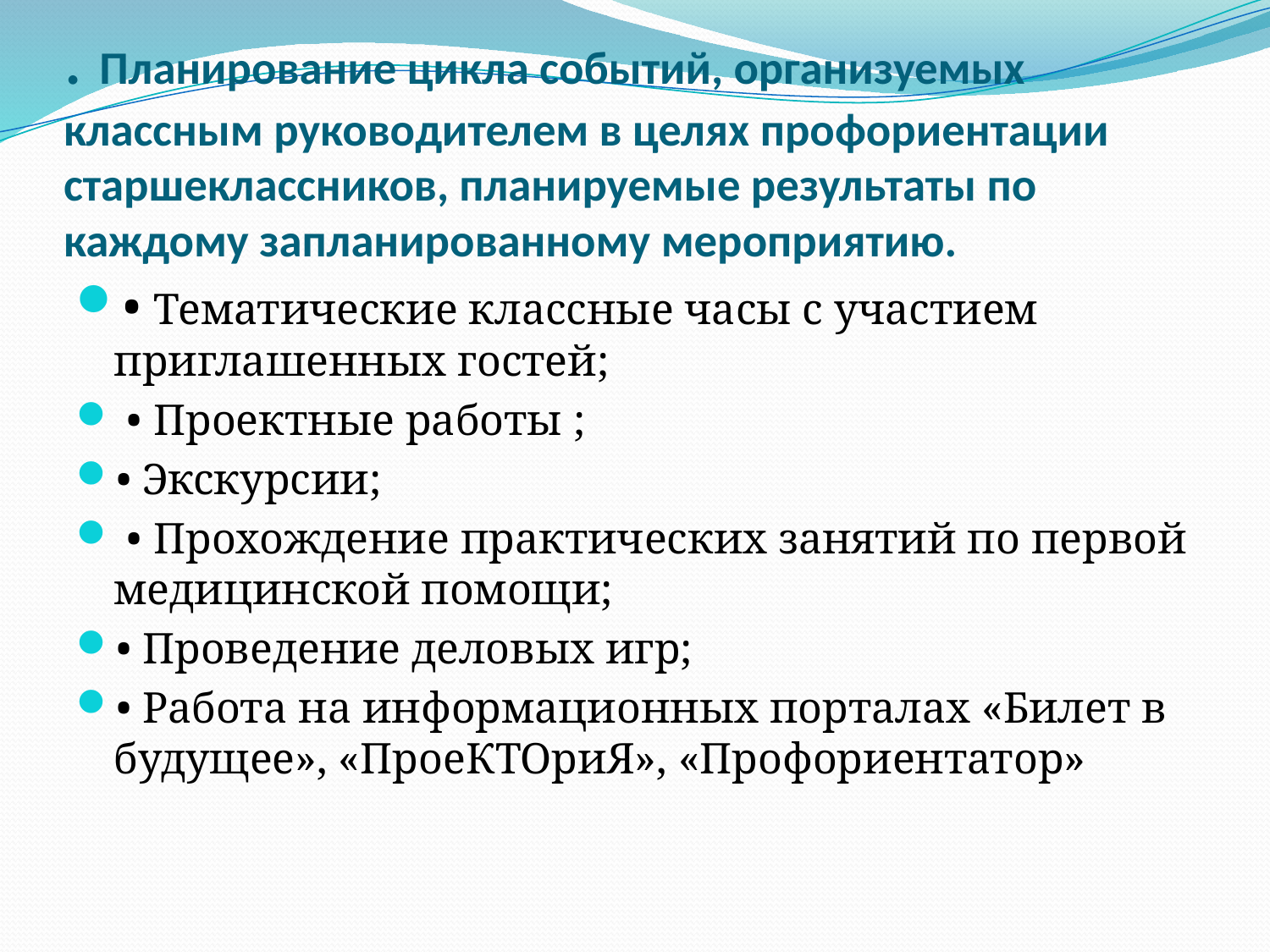

# . Планирование цикла событий, организуемых классным руководителем в целях профориентации старшеклассников, планируемые результаты по каждому запланированному мероприятию.
• Тематические классные часы с участием приглашенных гостей;
 • Проектные работы ;
• Экскурсии;
 • Прохождение практических занятий по первой медицинской помощи;
• Проведение деловых игр;
• Работа на информационных порталах «Билет в будущее», «ПроеКТОриЯ», «Профориентатор»